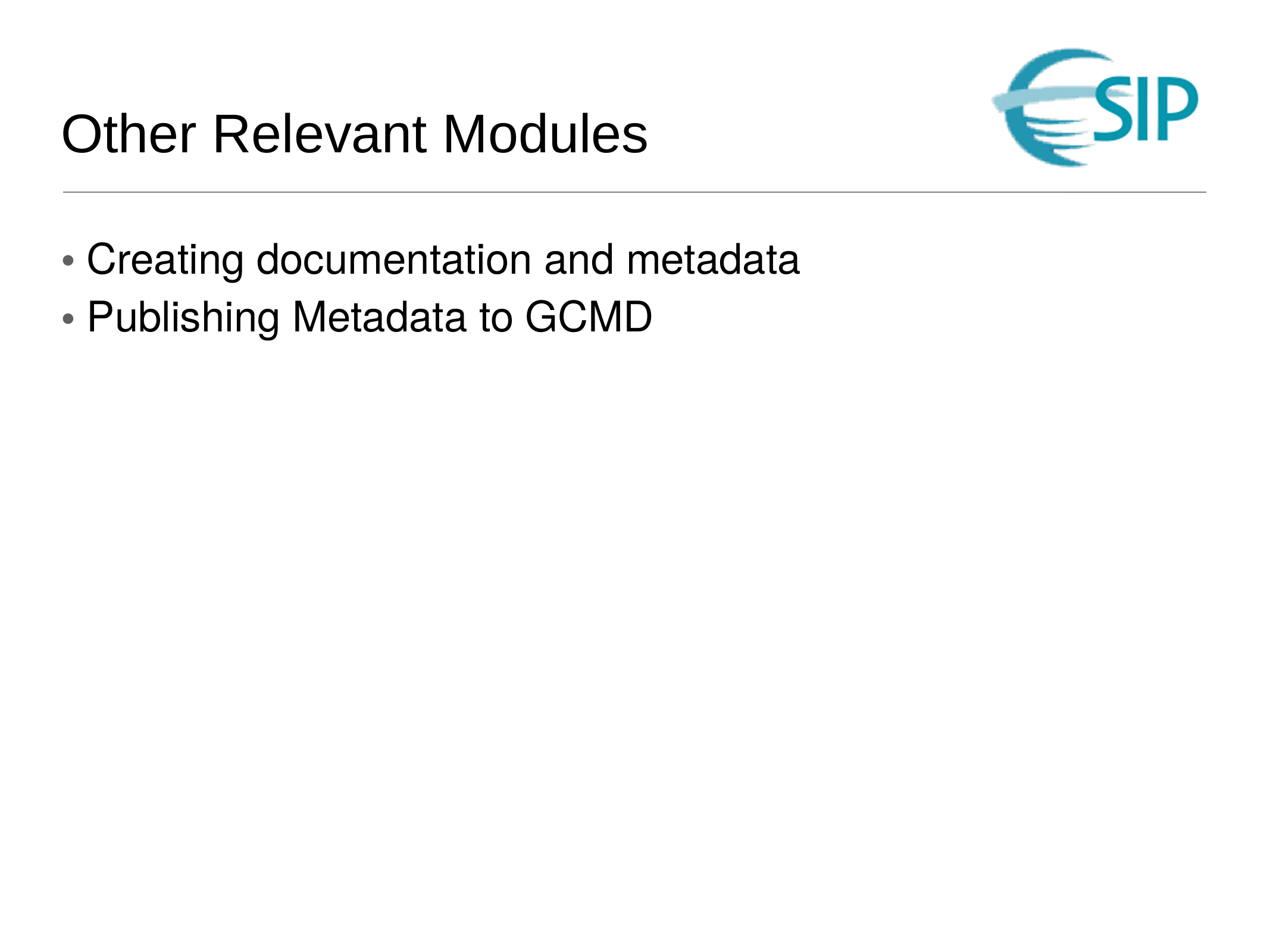

# Other Relevant Modules
Creating documentation and metadata
Publishing Metadata to GCMD